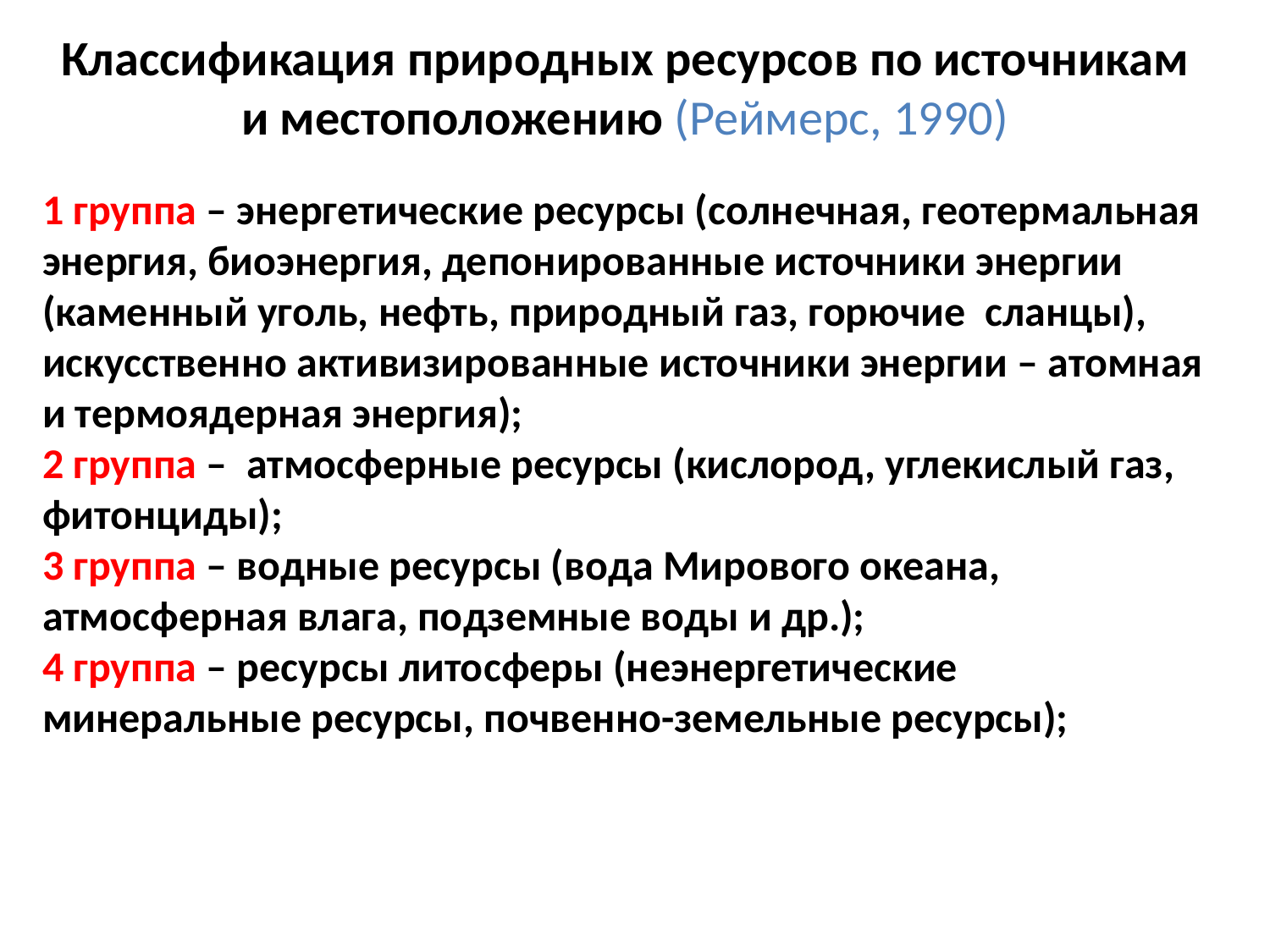

Классификация природных ресурсов по источникам и местоположению (Реймерс, 1990)

1 группа – энергетические ресурсы (солнечная, геотермальная энергия, биоэнергия, депонированные источники энергии (каменный уголь, нефть, природный газ, горючие  сланцы), искусственно активизированные источники энергии – атомная и термоядерная энергия);
2 группа –  атмосферные ресурсы (кислород, углекислый газ, фитонциды);
3 группа – водные ресурсы (вода Мирового океана, атмосферная влага, подземные воды и др.);
4 группа – ресурсы литосферы (неэнергетические минеральные ресурсы, почвенно-земельные ресурсы);